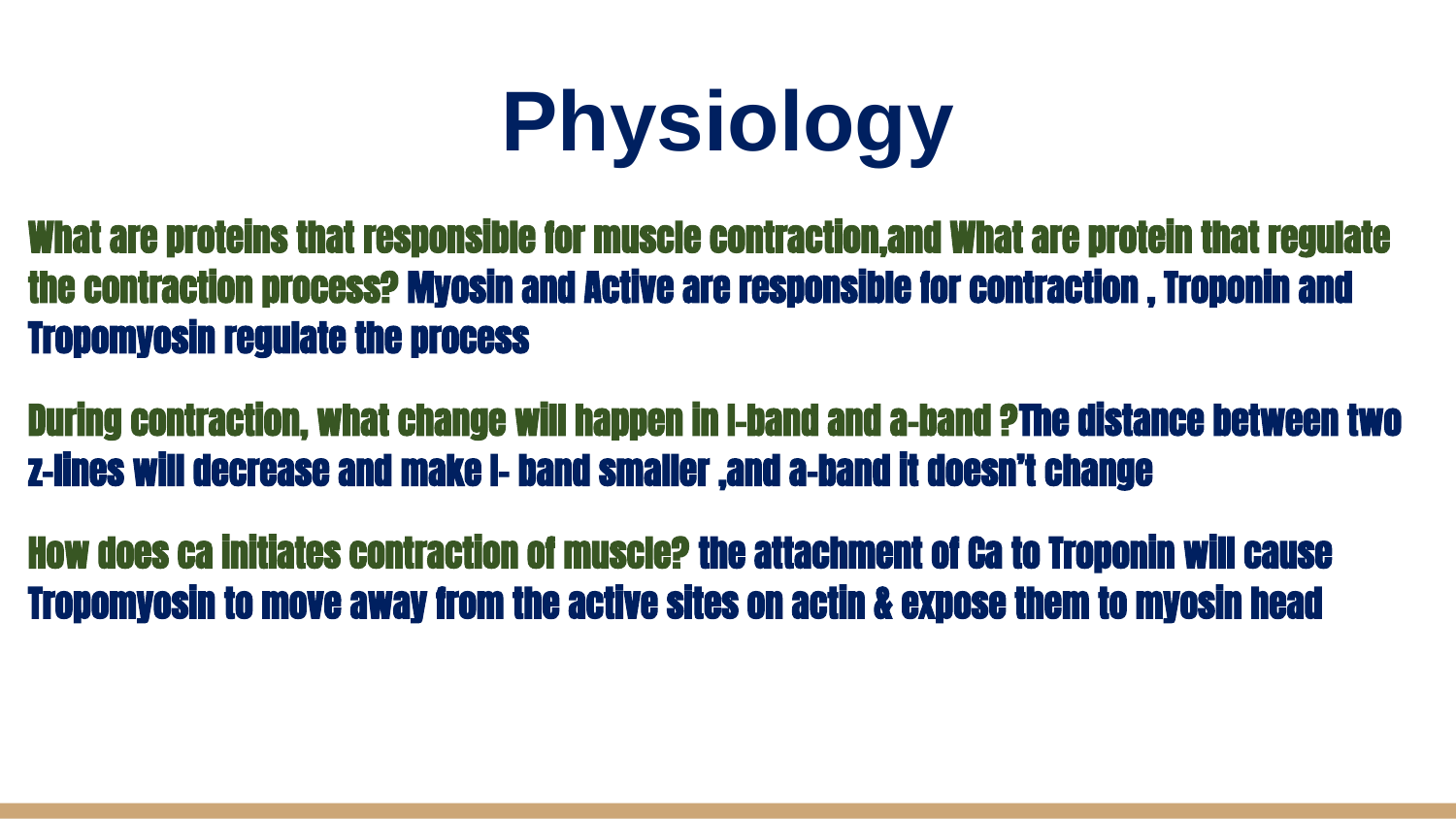

# Physiology
What are proteins that responsible for muscle contraction,and What are protein that regulate the contraction process? Myosin and Active are responsible for contraction , Troponin and Tropomyosin regulate the process
During contraction, what change will happen in I-band and a-band ?The distance between two z-lines will decrease and make I- band smaller ,and a-band it doesn’t change
How does ca initiates contraction of muscle? the attachment of Ca to Troponin will cause Tropomyosin to move away from the active sites on actin & expose them to myosin head